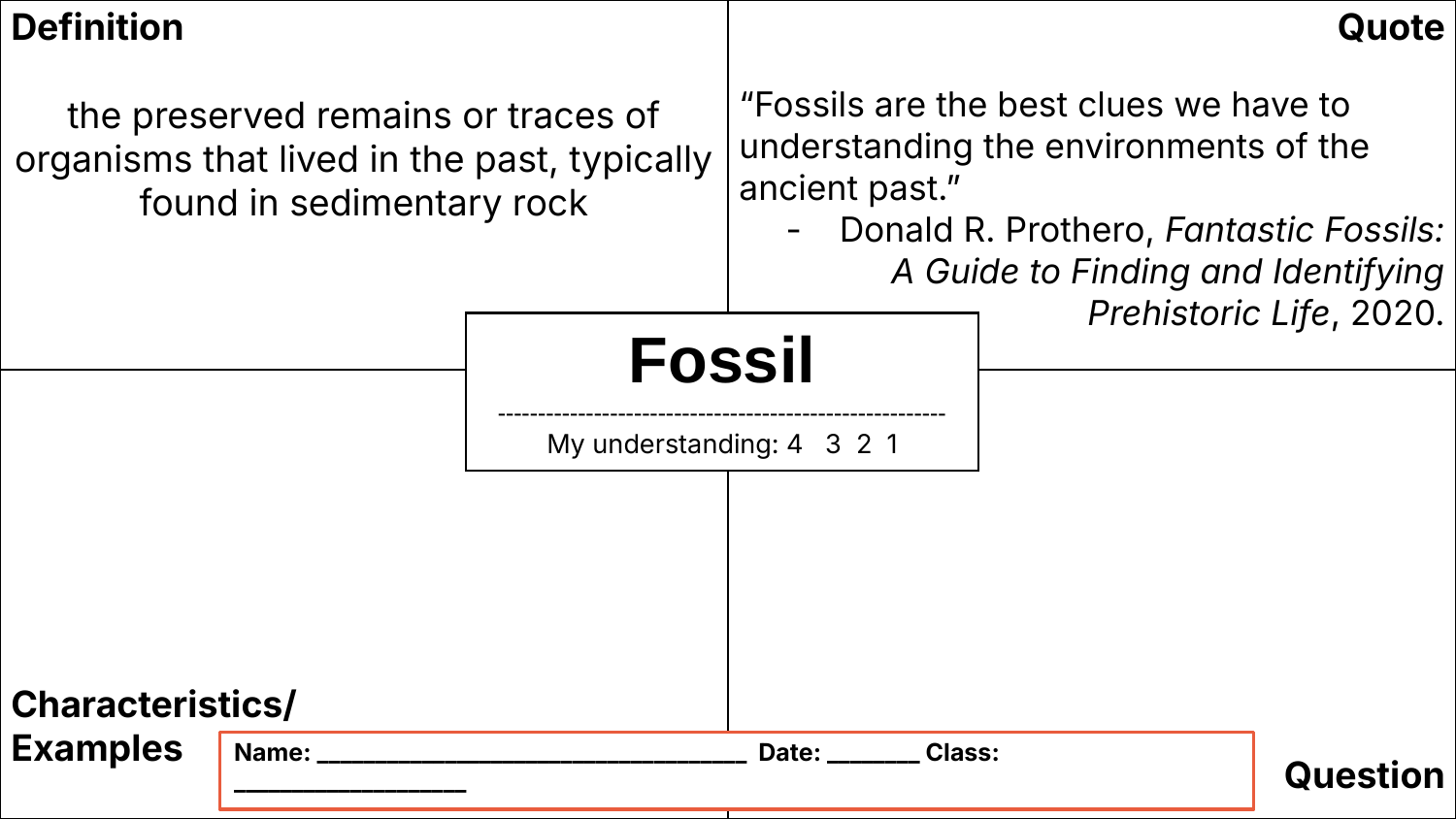

| Definition the preserved remains or traces of organisms that lived in the past, typically found in sedimentary rock | Quote “Fossils are the best clues we have to understanding the environments of the ancient past.” Donald R. Prothero, Fantastic Fossils: A Guide to Finding and Identifying Prehistoric Life, 2020. |
| --- | --- |
| Characteristics/ Examples | Question |
Fossil
--------------------------------------------------------
My understanding: 4   3  2  1
Name: _____________________________________  Date: ________ Class: ____________________